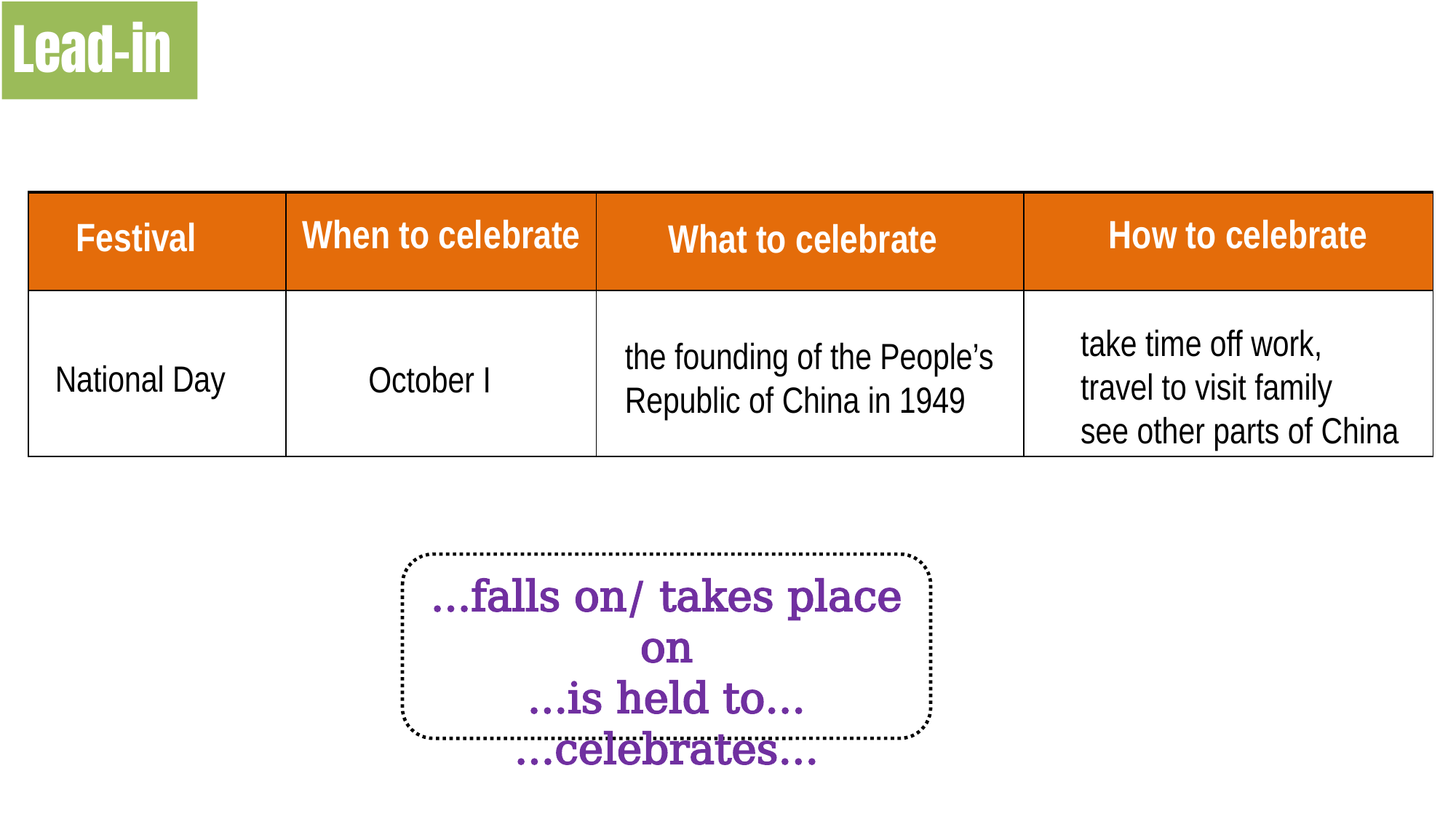

Lead-in
|  |  |  |  |
| --- | --- | --- | --- |
|  |  |  |  |
When to celebrate
How to celebrate

Festival
What to celebrate

take time off work,
travel to visit family
see other parts of China
the founding of the People’s Republic of China in 1949
National Day
October I
...falls on/ takes place on
...is held to...
...celebrates...